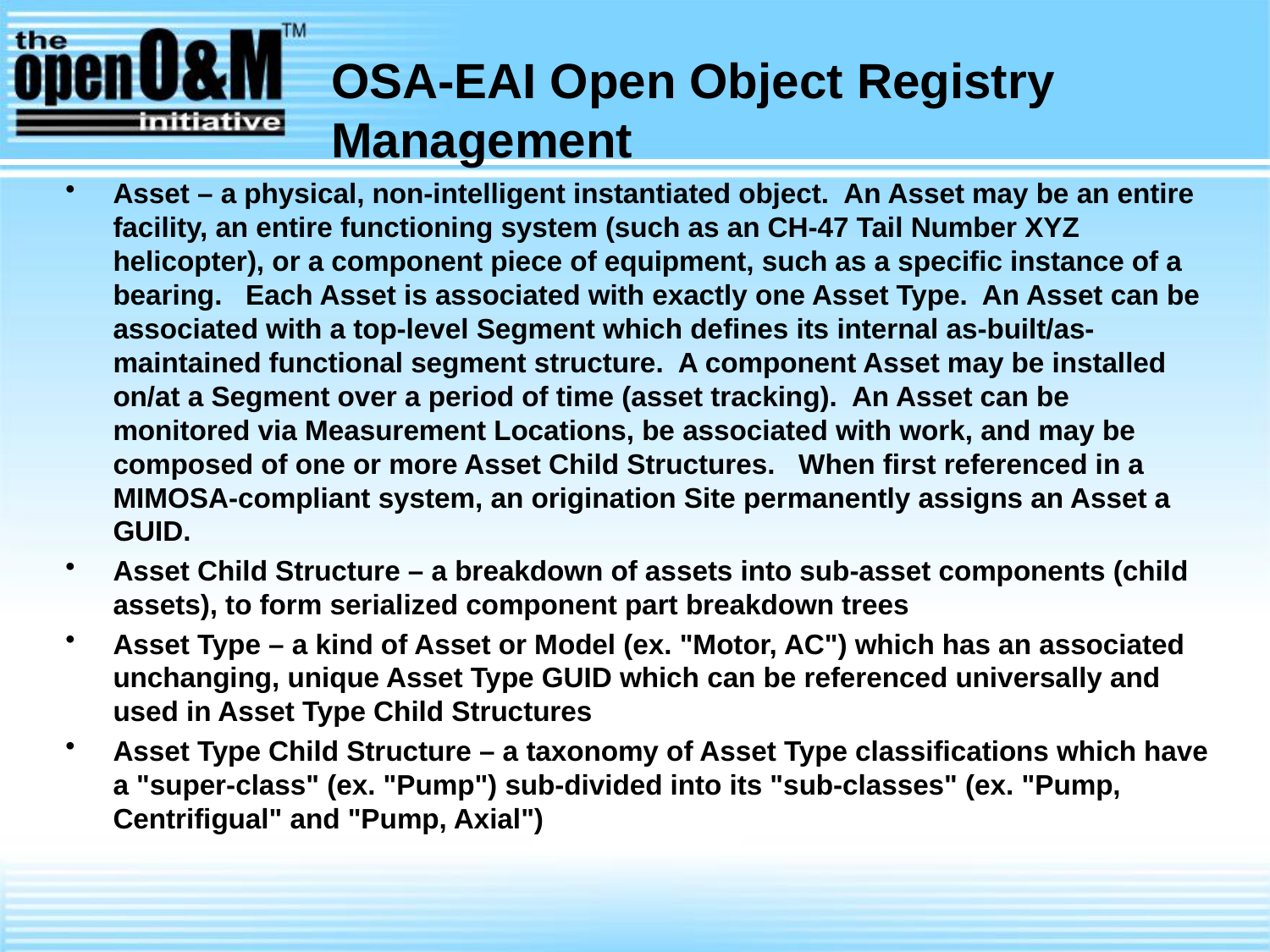

# OSA-EAI Open Object Registry Management
Asset – a physical, non-intelligent instantiated object.  An Asset may be an entire facility, an entire functioning system (such as an CH-47 Tail Number XYZ helicopter), or a component piece of equipment, such as a specific instance of a bearing.   Each Asset is associated with exactly one Asset Type.  An Asset can be associated with a top-level Segment which defines its internal as-built/as-maintained functional segment structure.  A component Asset may be installed on/at a Segment over a period of time (asset tracking).  An Asset can be monitored via Measurement Locations, be associated with work, and may be composed of one or more Asset Child Structures.   When first referenced in a MIMOSA-compliant system, an origination Site permanently assigns an Asset a GUID.
Asset Child Structure – a breakdown of assets into sub-asset components (child assets), to form serialized component part breakdown trees
Asset Type – a kind of Asset or Model (ex. "Motor, AC") which has an associated unchanging, unique Asset Type GUID which can be referenced universally and used in Asset Type Child Structures
Asset Type Child Structure – a taxonomy of Asset Type classifications which have a "super-class" (ex. "Pump") sub-divided into its "sub-classes" (ex. "Pump, Centrifigual" and "Pump, Axial")